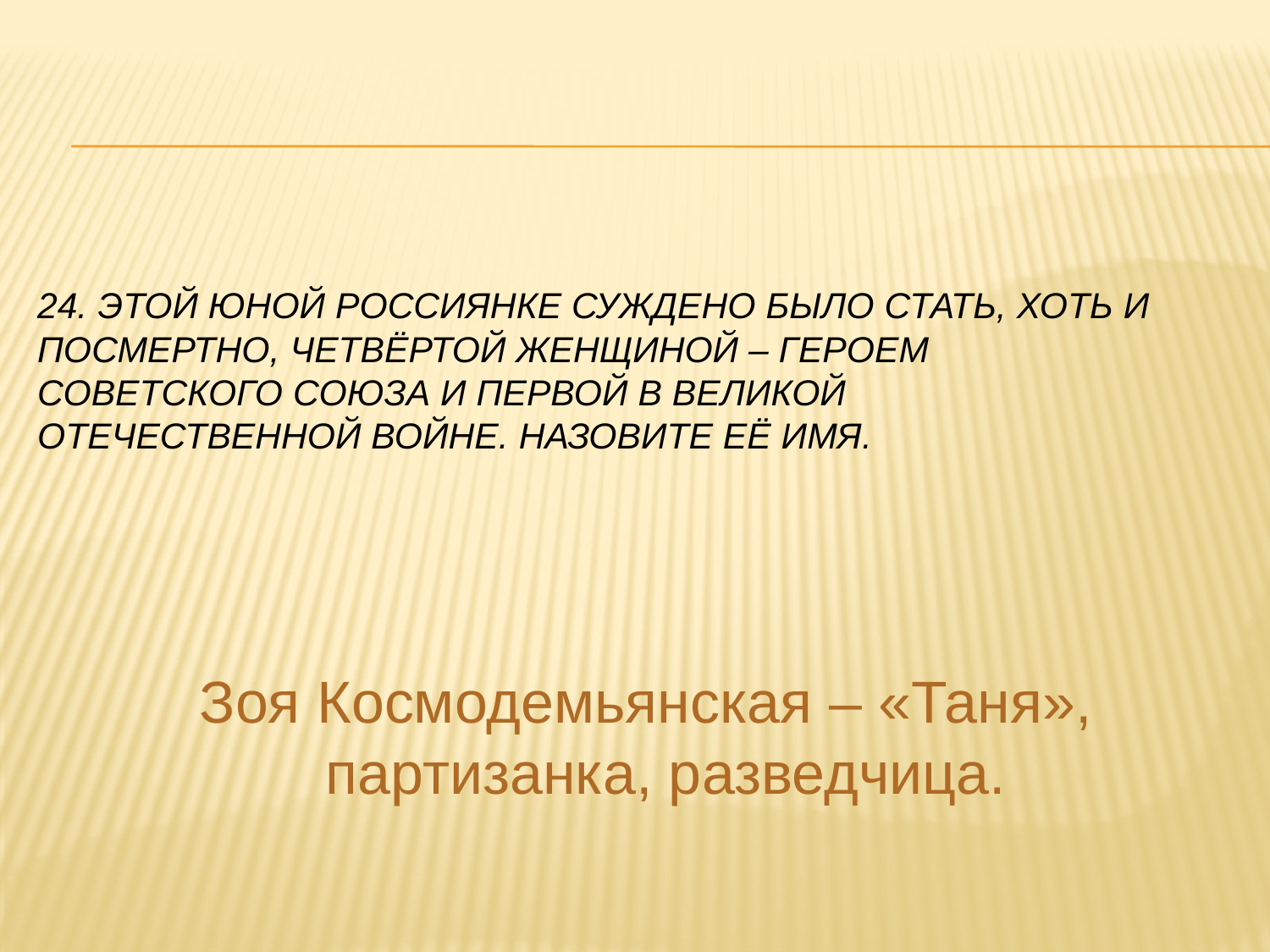

# 24. Этой юной россиянке суждено было стать, хоть и посмертно, четвёртой женщиной – Героем Советского Союза и первой в Великой Отечественной войне. Назовите её имя.
Зоя Космодемьянская – «Таня», партизанка, разведчица.